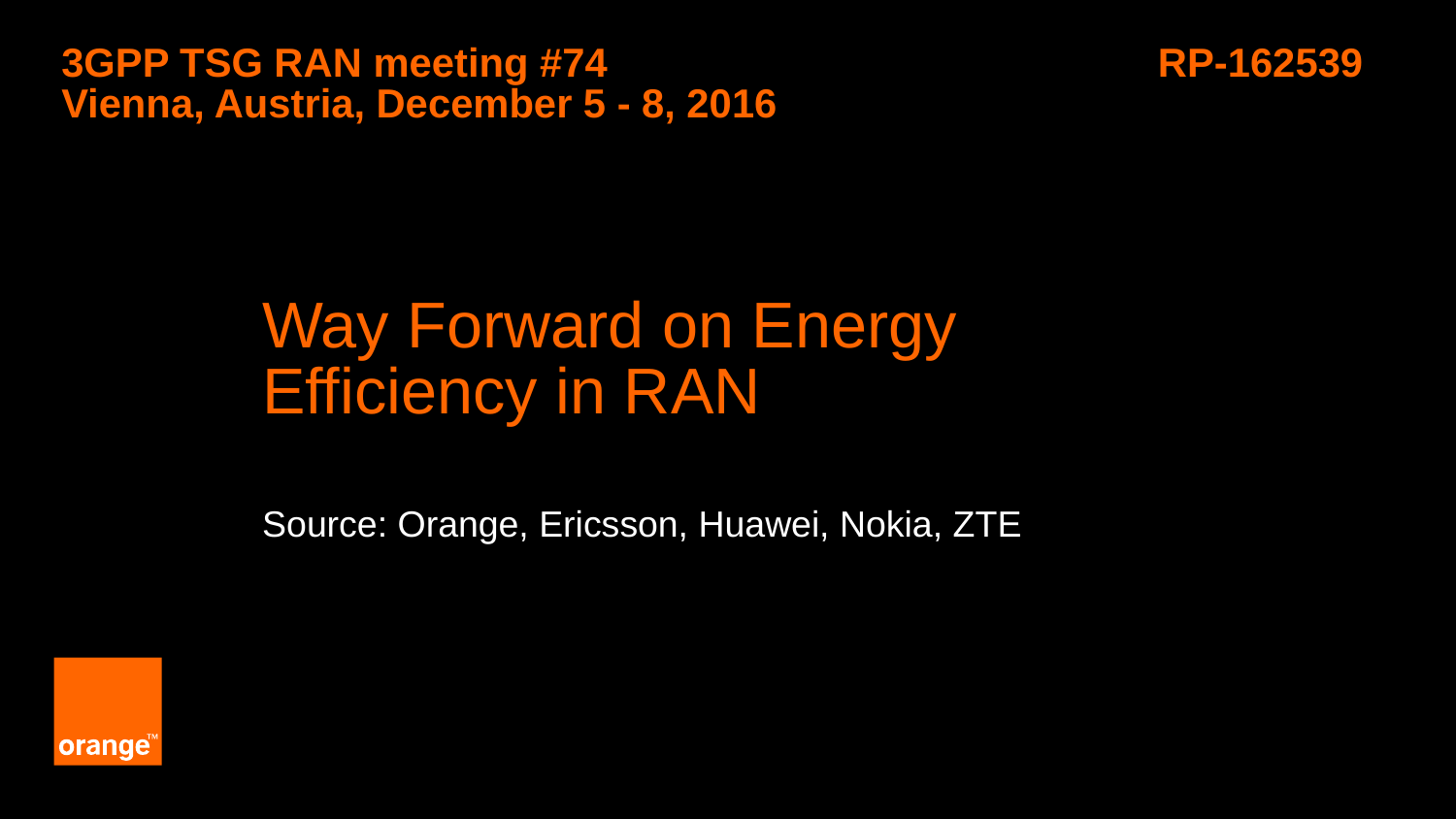

3GPP TSG RAN meeting #74
Vienna, Austria, December 5 - 8, 2016

RP-162539

Way Forward on Energy Efficiency in RAN

Source: Orange, Ericsson, Huawei, Nokia, ZTE